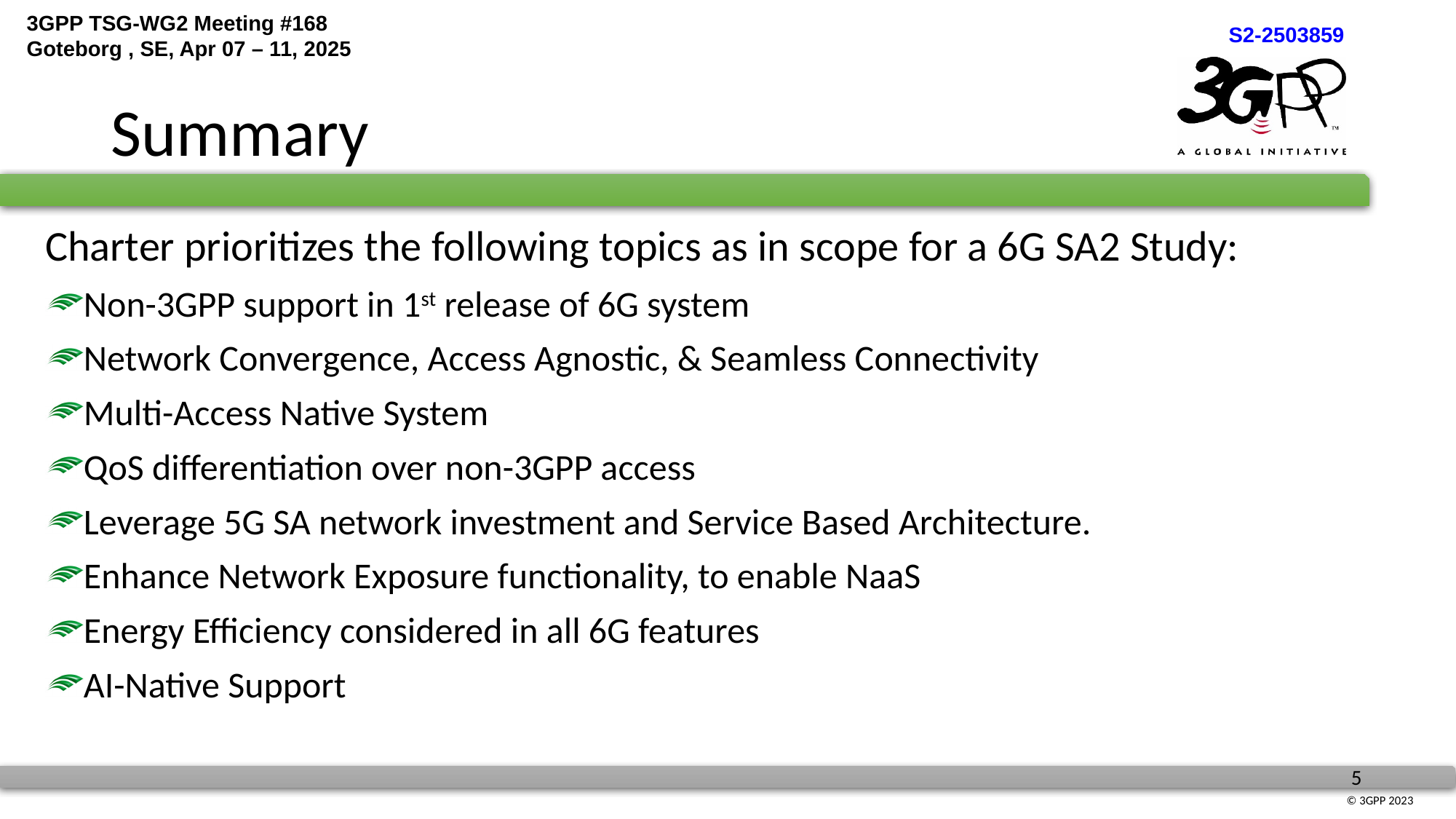

# Summary
Charter prioritizes the following topics as in scope for a 6G SA2 Study:
Non-3GPP support in 1st release of 6G system
Network Convergence, Access Agnostic, & Seamless Connectivity
Multi-Access Native System
QoS differentiation over non-3GPP access
Leverage 5G SA network investment and Service Based Architecture.
Enhance Network Exposure functionality, to enable NaaS
Energy Efficiency considered in all 6G features
AI-Native Support